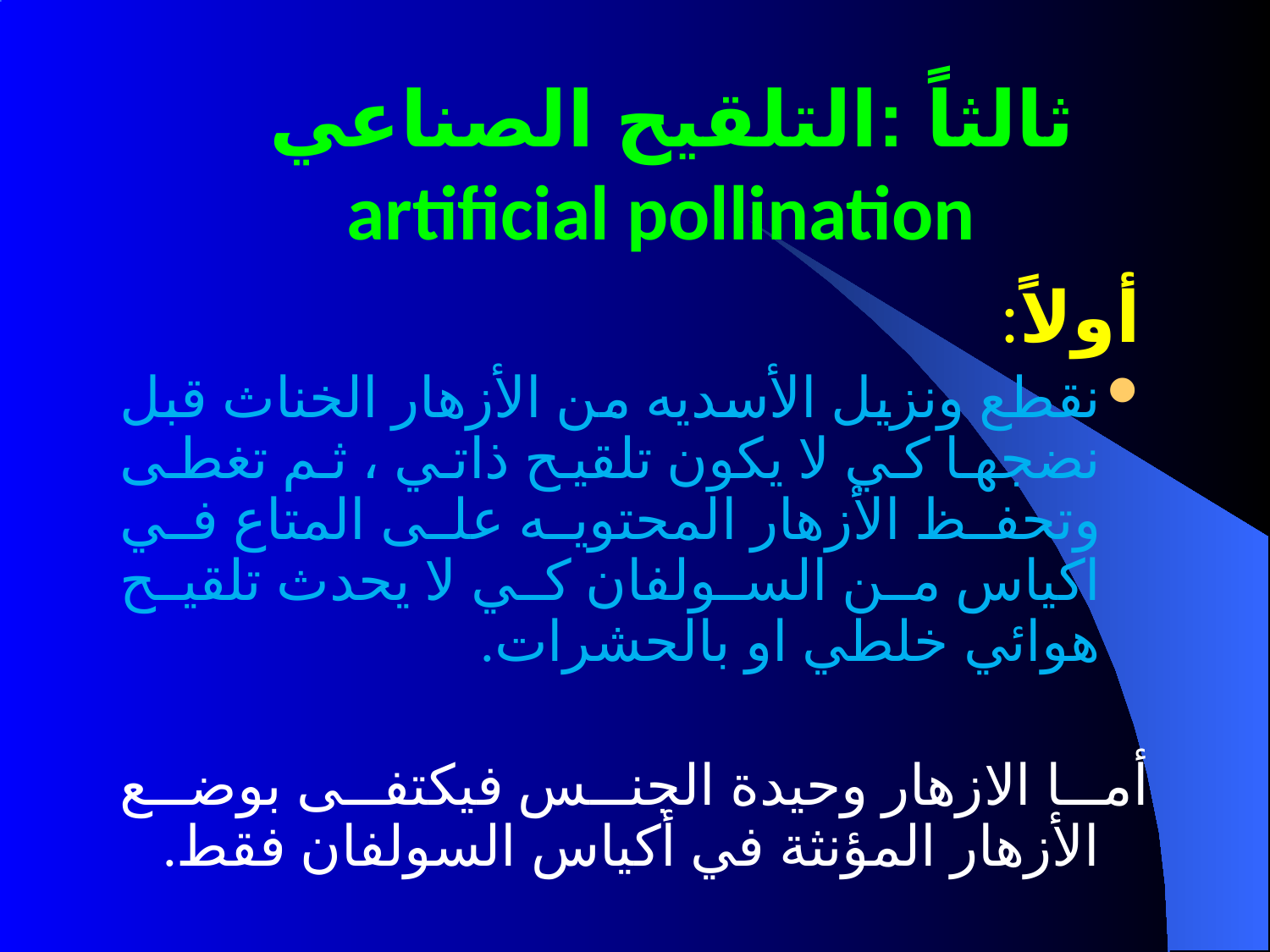

ثالثاً :التلقيح الصناعي  artificial pollination
أولاً:
نقطع ونزيل الأسديه من الأزهار الخناث قبل نضجها كي لا يكون تلقيح ذاتي ، ثم تغطى وتحفظ الأزهار المحتويه على المتاع في اكياس من السولفان كي لا يحدث تلقيح هوائي خلطي او بالحشرات.

أما الازهار وحيدة الجنس فيكتفى بوضع الأزهار المؤنثة في أكياس السولفان فقط.